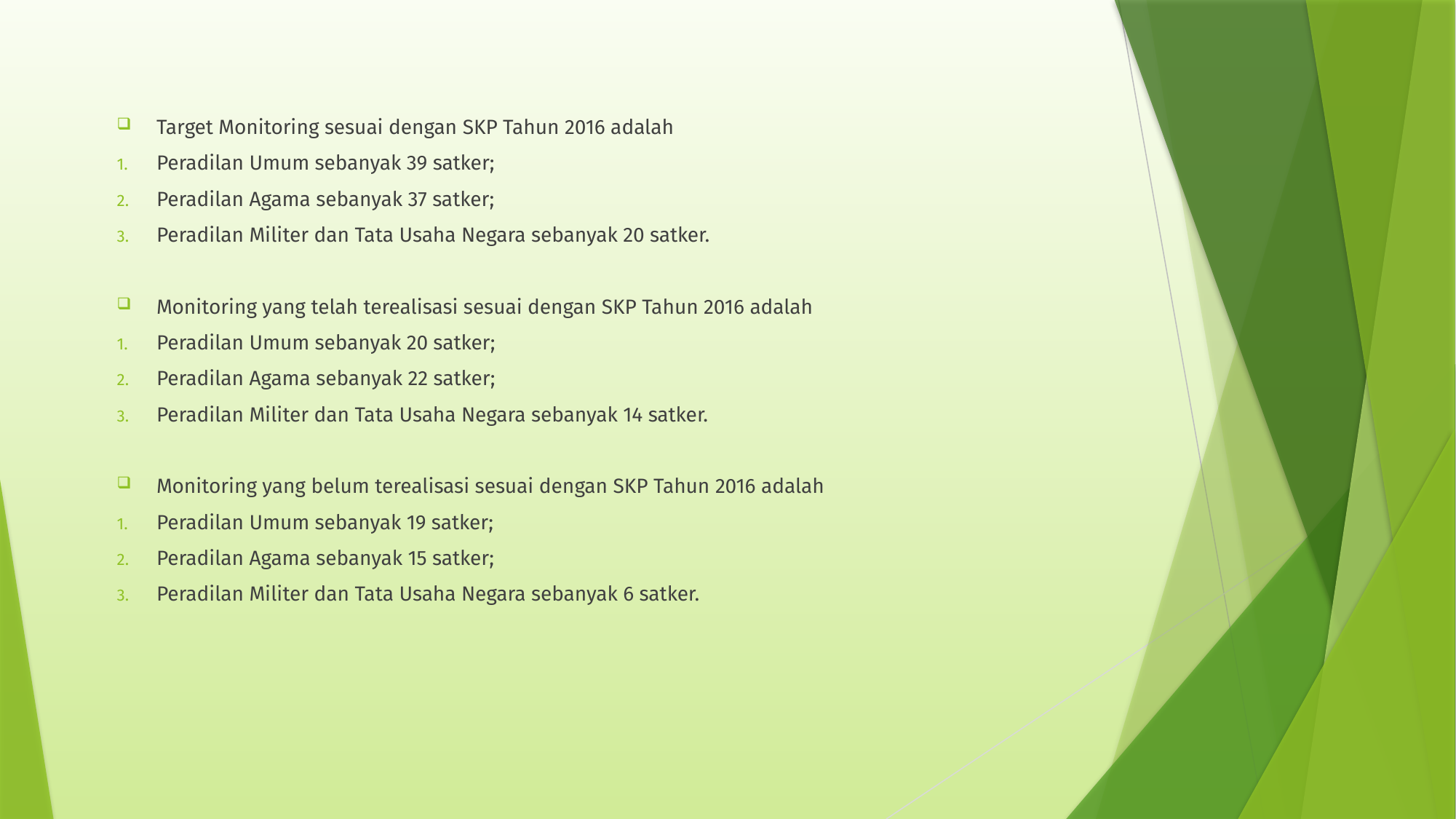

Target Monitoring sesuai dengan SKP Tahun 2016 adalah
Peradilan Umum sebanyak 39 satker;
Peradilan Agama sebanyak 37 satker;
Peradilan Militer dan Tata Usaha Negara sebanyak 20 satker.

Monitoring yang telah terealisasi sesuai dengan SKP Tahun 2016 adalah
Peradilan Umum sebanyak 20 satker;
Peradilan Agama sebanyak 22 satker;
Peradilan Militer dan Tata Usaha Negara sebanyak 14 satker.

Monitoring yang belum terealisasi sesuai dengan SKP Tahun 2016 adalah
Peradilan Umum sebanyak 19 satker;
Peradilan Agama sebanyak 15 satker;
Peradilan Militer dan Tata Usaha Negara sebanyak 6 satker.